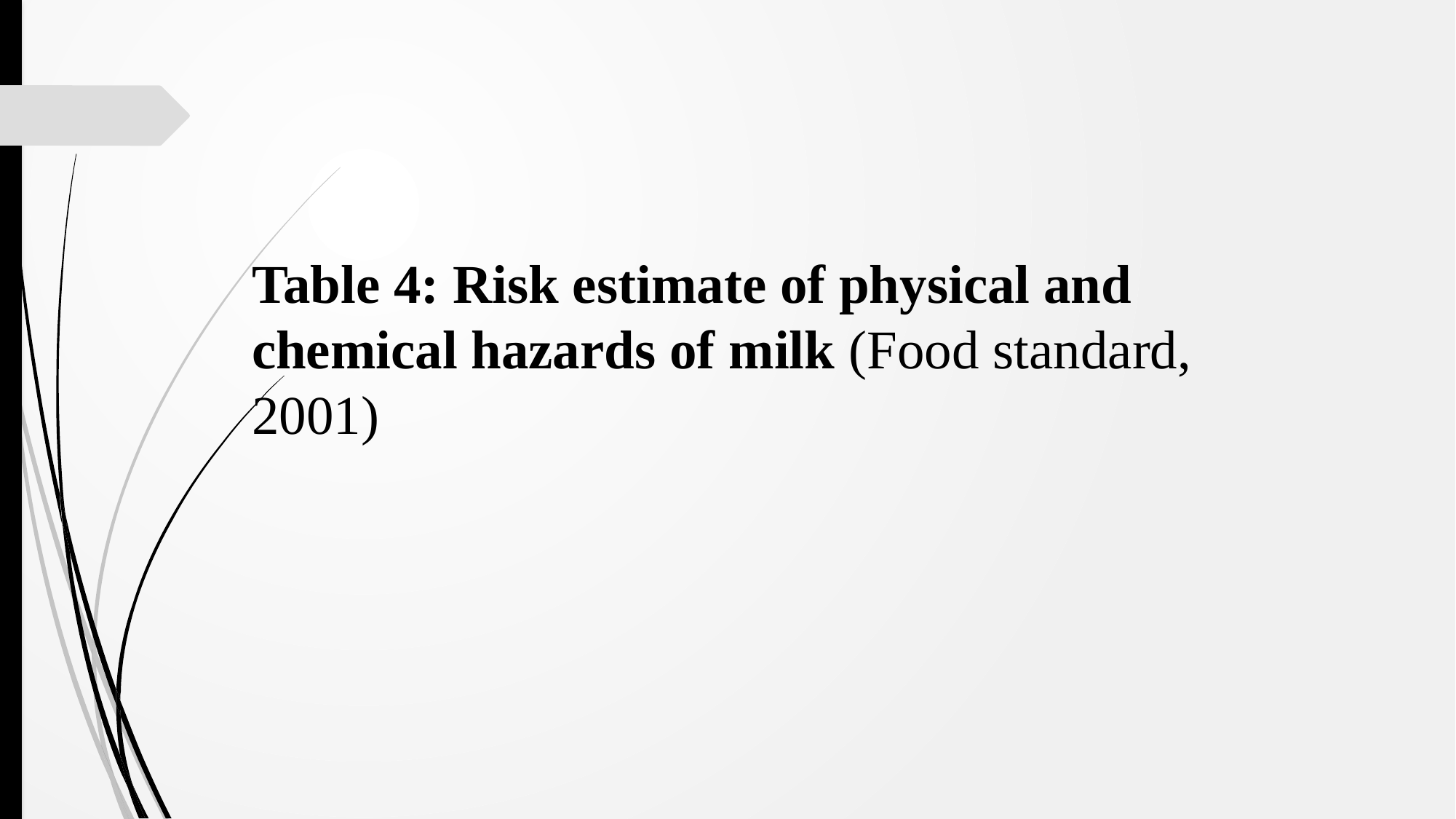

# Table 4: Risk estimate of physical and chemical hazards of milk (Food standard, 2001)